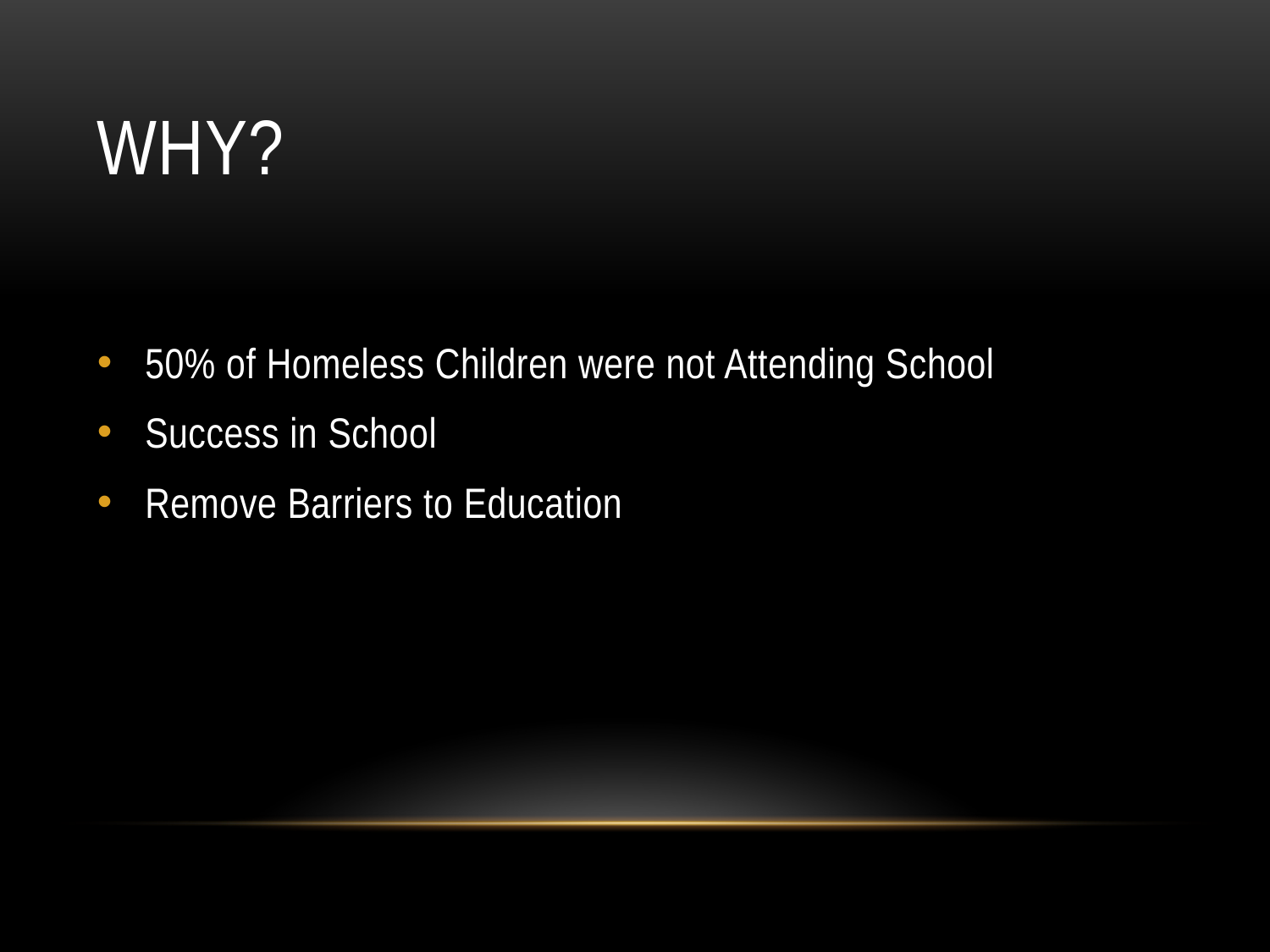

# Why?

50% of Homeless Children were not Attending School
Success in School
Remove Barriers to Education